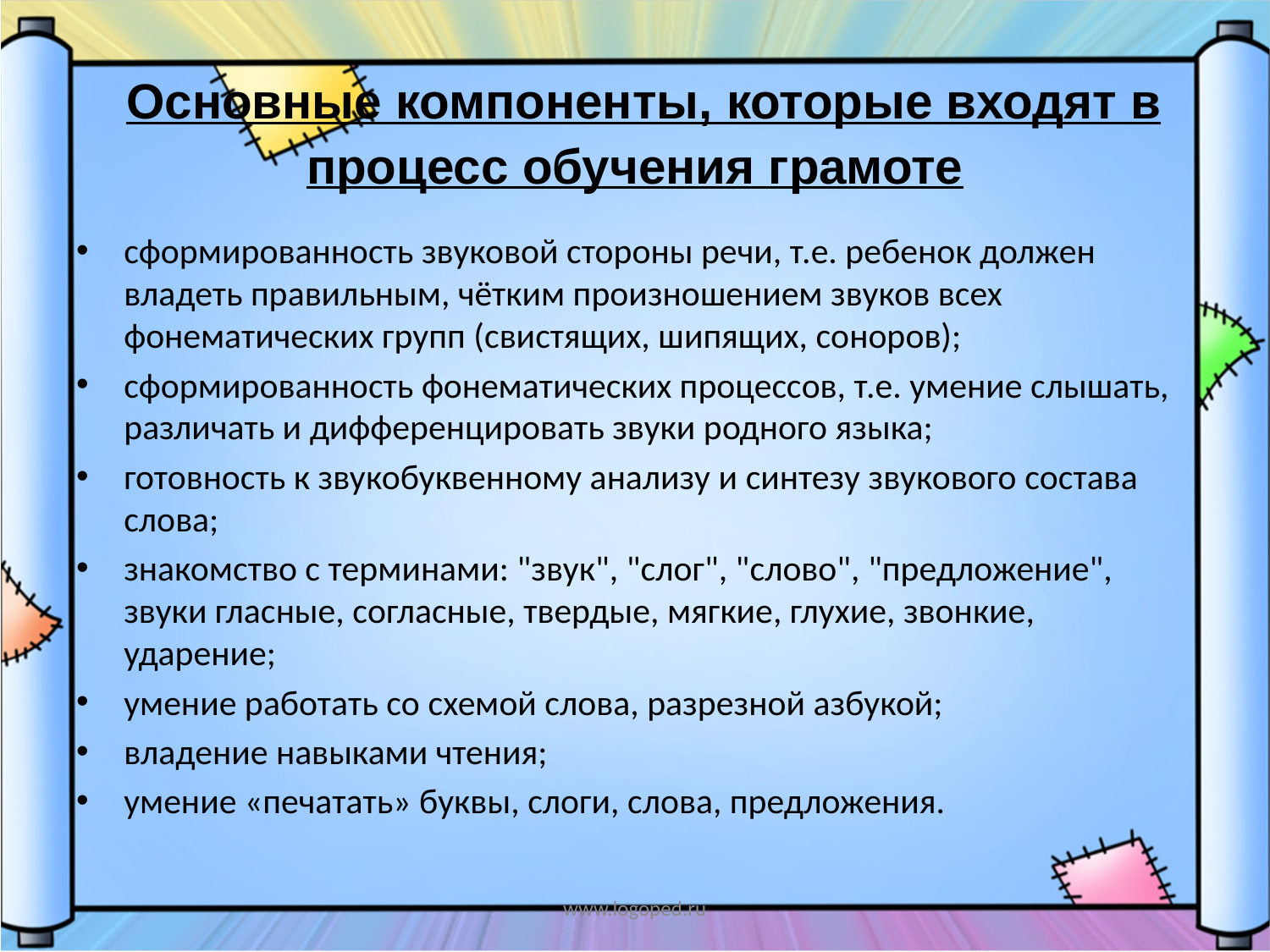

# Основные компоненты, которые входят в процесс обучения грамоте
сформированность звуковой стороны речи, т.е. ребенок должен владеть правильным, чётким произношением звуков всех фонематических групп (свистящих, шипящих, соноров);
сформированность фонематических процессов, т.е. умение слышать, различать и дифференцировать звуки родного языка;
готовность к звукобуквенному анализу и синтезу звукового состава слова;
знакомство с терминами: "звук", "слог", "слово", "предложение", звуки гласные, согласные, твердые, мягкие, глухие, звонкие, ударение;
умение работать со схемой слова, разрезной азбукой;
владение навыками чтения;
умение «печатать» буквы, слоги, слова, предложения.

www.logoped.ru